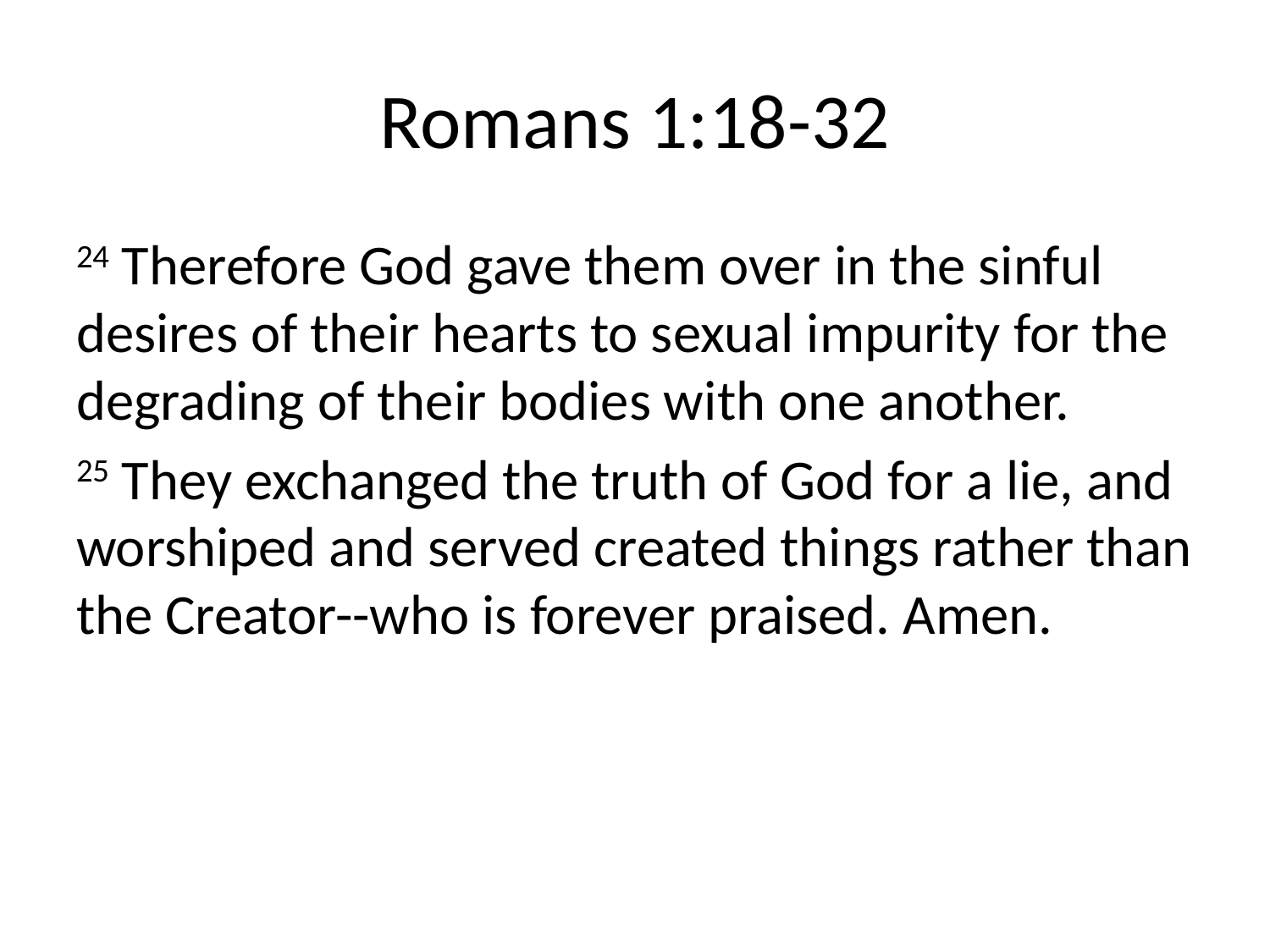

# Romans 1:18-32
24 Therefore God gave them over in the sinful desires of their hearts to sexual impurity for the degrading of their bodies with one another.
25 They exchanged the truth of God for a lie, and worshiped and served created things rather than the Creator--who is forever praised. Amen.